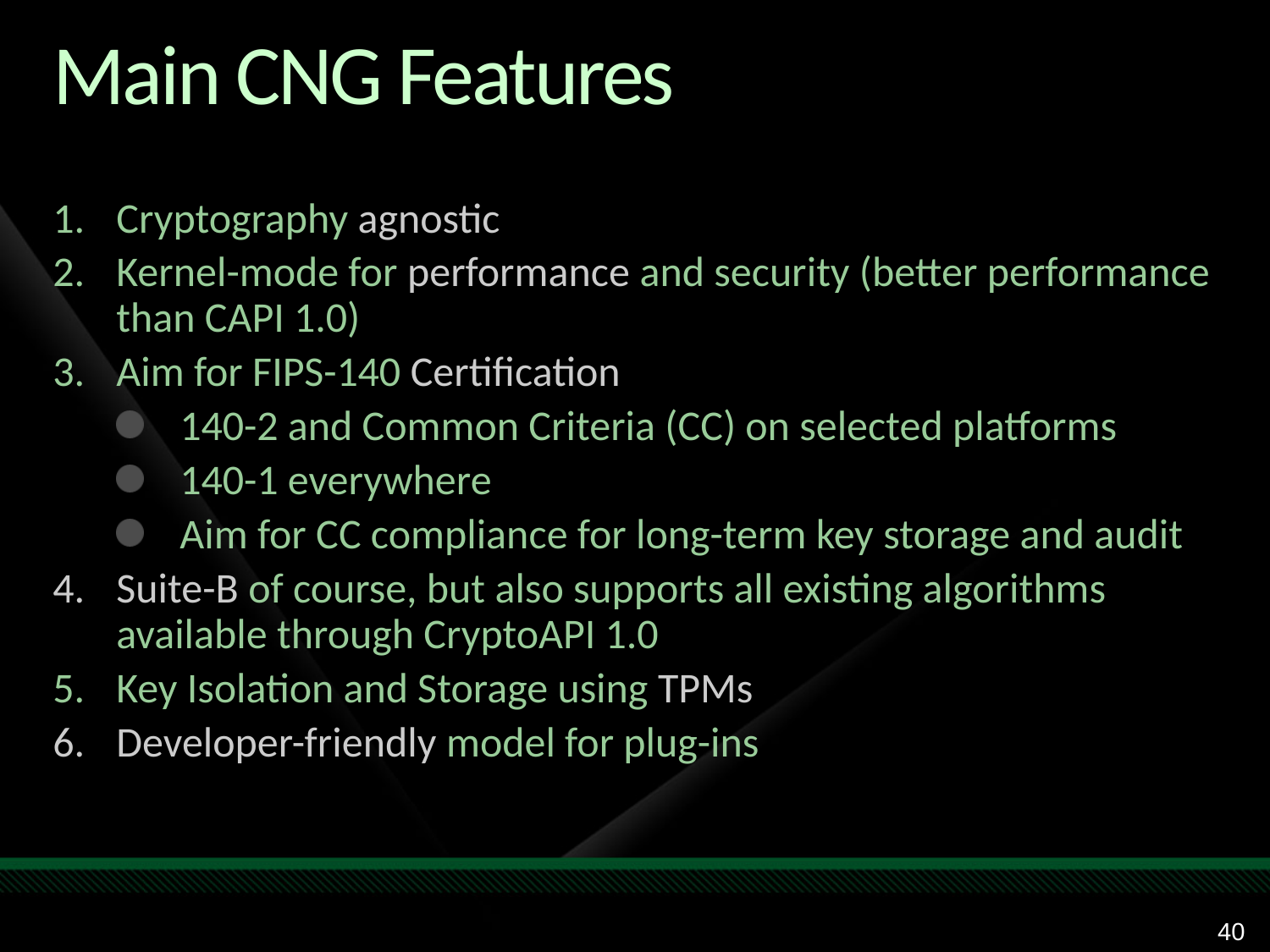

# Main CNG Features
Cryptography agnostic
Kernel-mode for performance and security (better performance than CAPI 1.0)
Aim for FIPS-140 Certification
140-2 and Common Criteria (CC) on selected platforms
140-1 everywhere
Aim for CC compliance for long-term key storage and audit
Suite-B of course, but also supports all existing algorithms available through CryptoAPI 1.0
Key Isolation and Storage using TPMs
Developer-friendly model for plug-ins